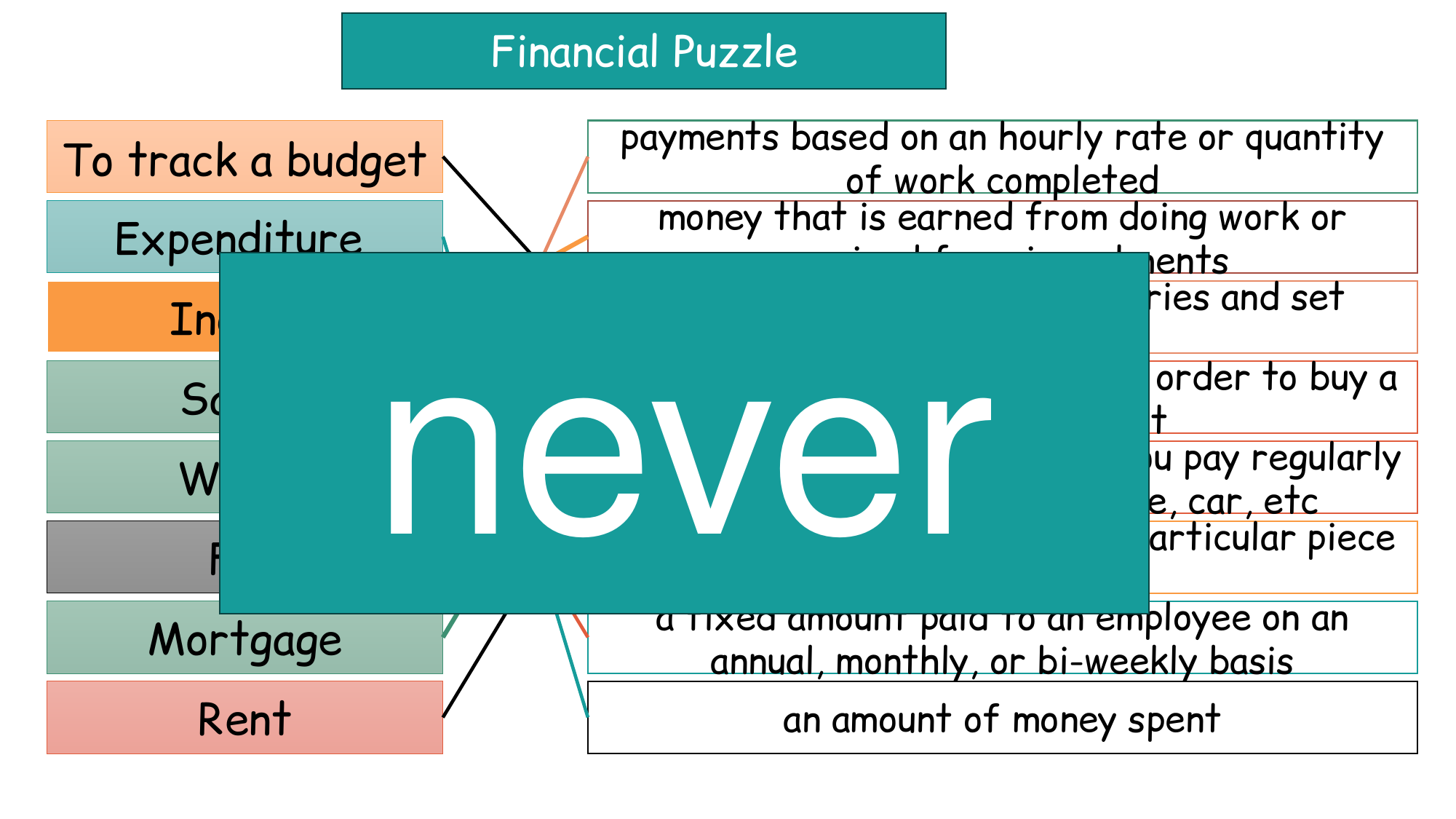

Financial Puzzle
To track a budget
payments based on an hourly rate or quantity of work completed
Expenditure
money that is earned from doing work or received from investments
never
Income
To establish financial categories and set spending limits
Salary
borrowing money from a bank in order to buy a house or apartment
Wages
a fixed amount of money that you pay regularly for the use of a room, house, car, etc
Fee
an amount of money paid for a particular piece of work
Mortgage
a fixed amount paid to an employee on an annual, monthly, or bi-weekly basis
Rent
an amount of money spent